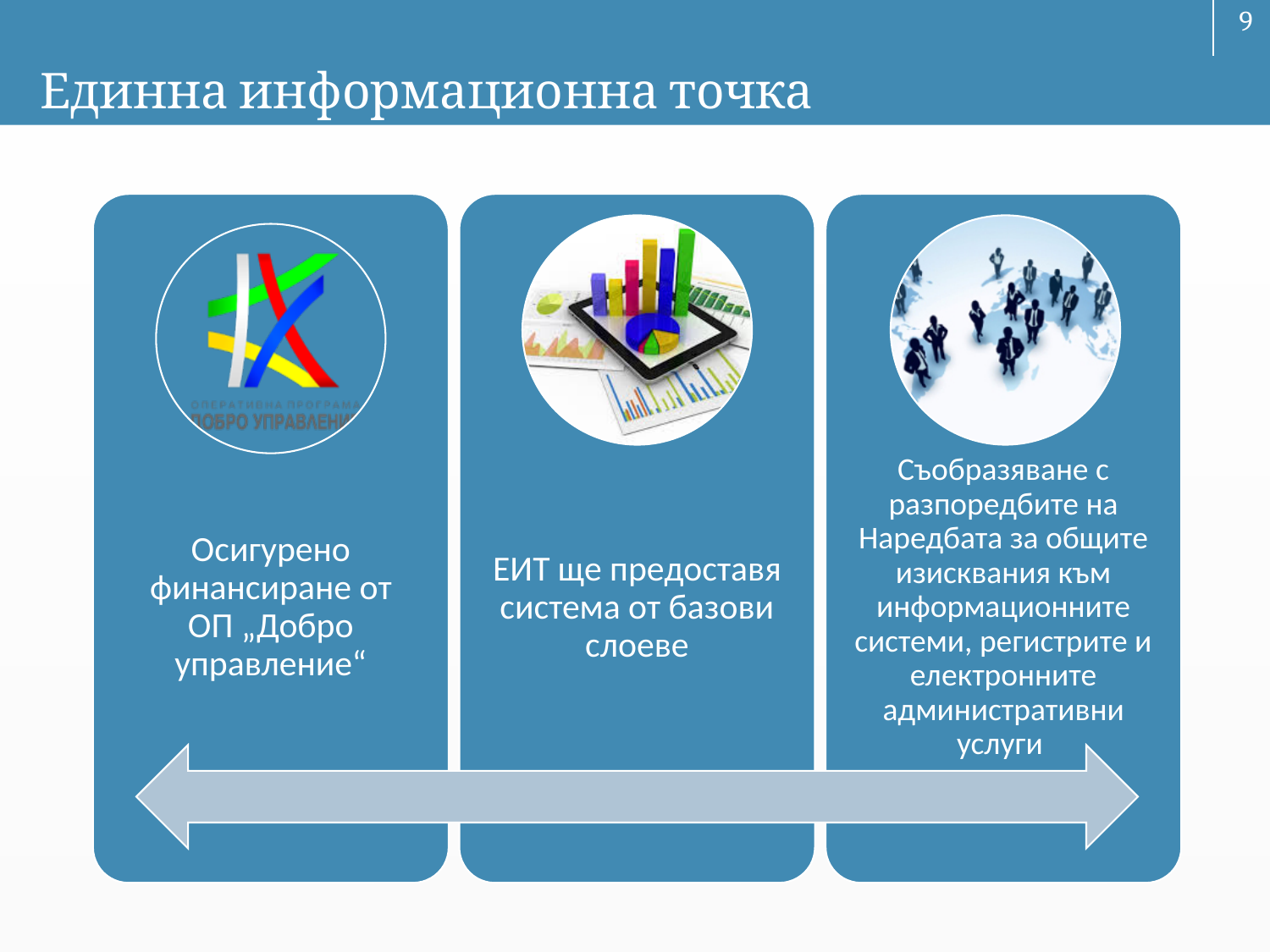

# Единна информационна точка
Осигурено финансиране от ОП „Добро управление“
ЕИТ ще предоставя система от базови слоеве
Съобразяване с разпоредбите на Наредбата за общите изисквания към информационните системи, регистрите и електронните административни услуги